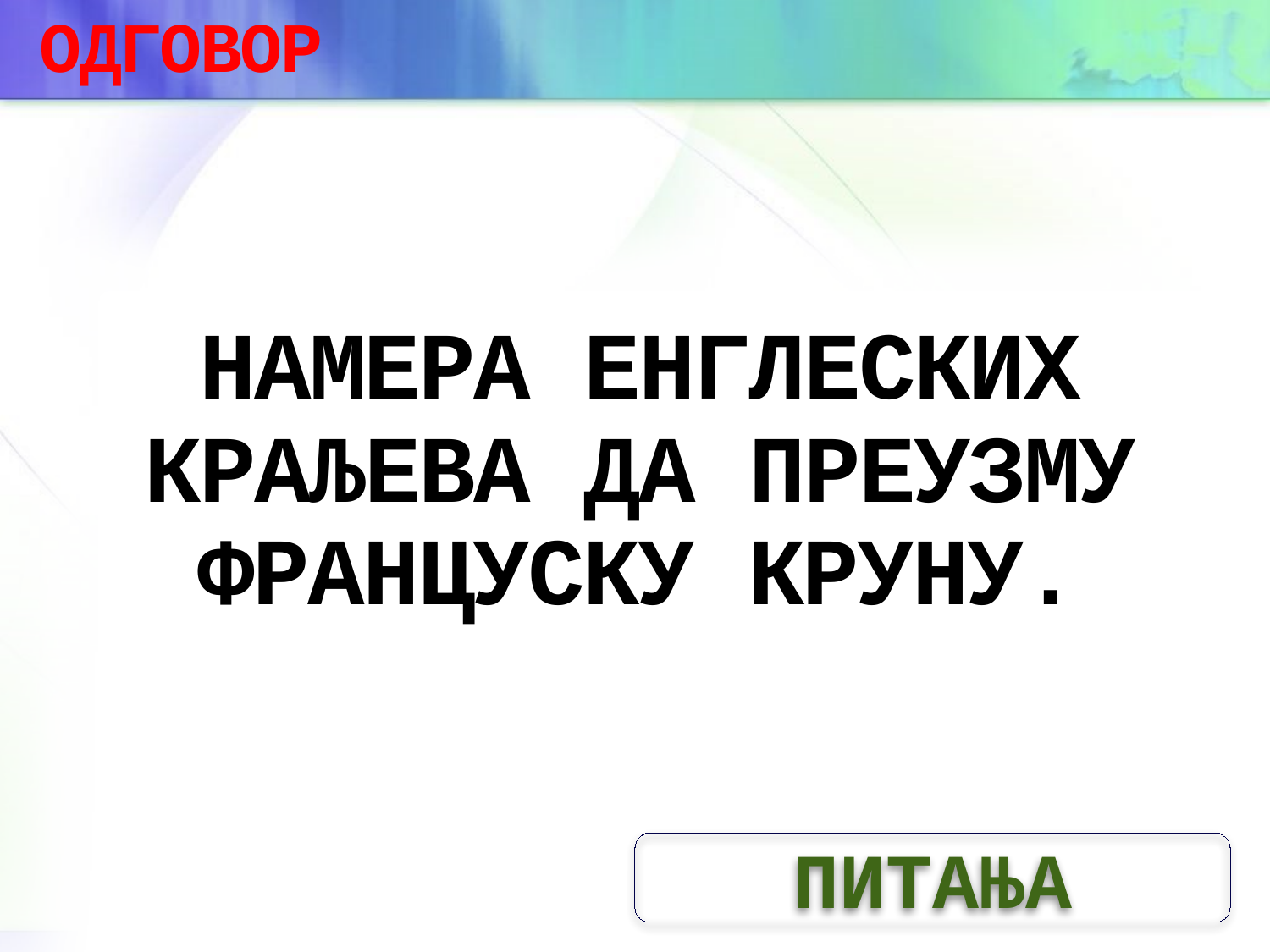

ОДГОВОР
# НАМЕРА ЕНГЛЕСКИХ КРАЉЕВА ДА ПРЕУЗМУ ФРАНЦУСКУ КРУНУ.
ПИТАЊА